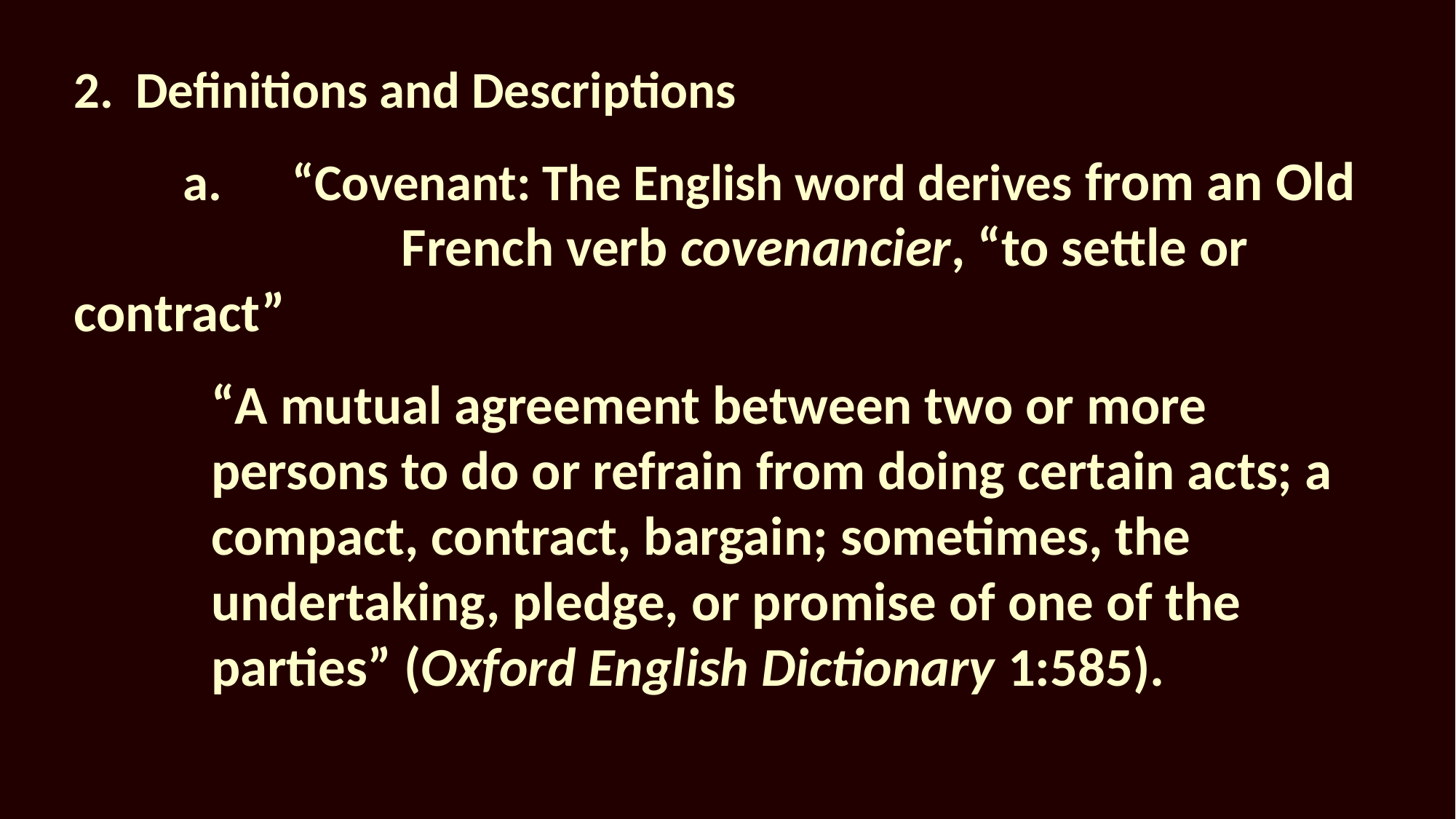

Definitions and Descriptions
	a.	“Covenant: The English word derives from an Old 				French verb covenancier, “to settle or contract”
	“A mutual agreement between two or more persons to do or refrain from doing certain acts; a compact, contract, bargain; sometimes, the undertaking, pledge, or promise of one of the parties” (Oxford English Dictionary 1:585).